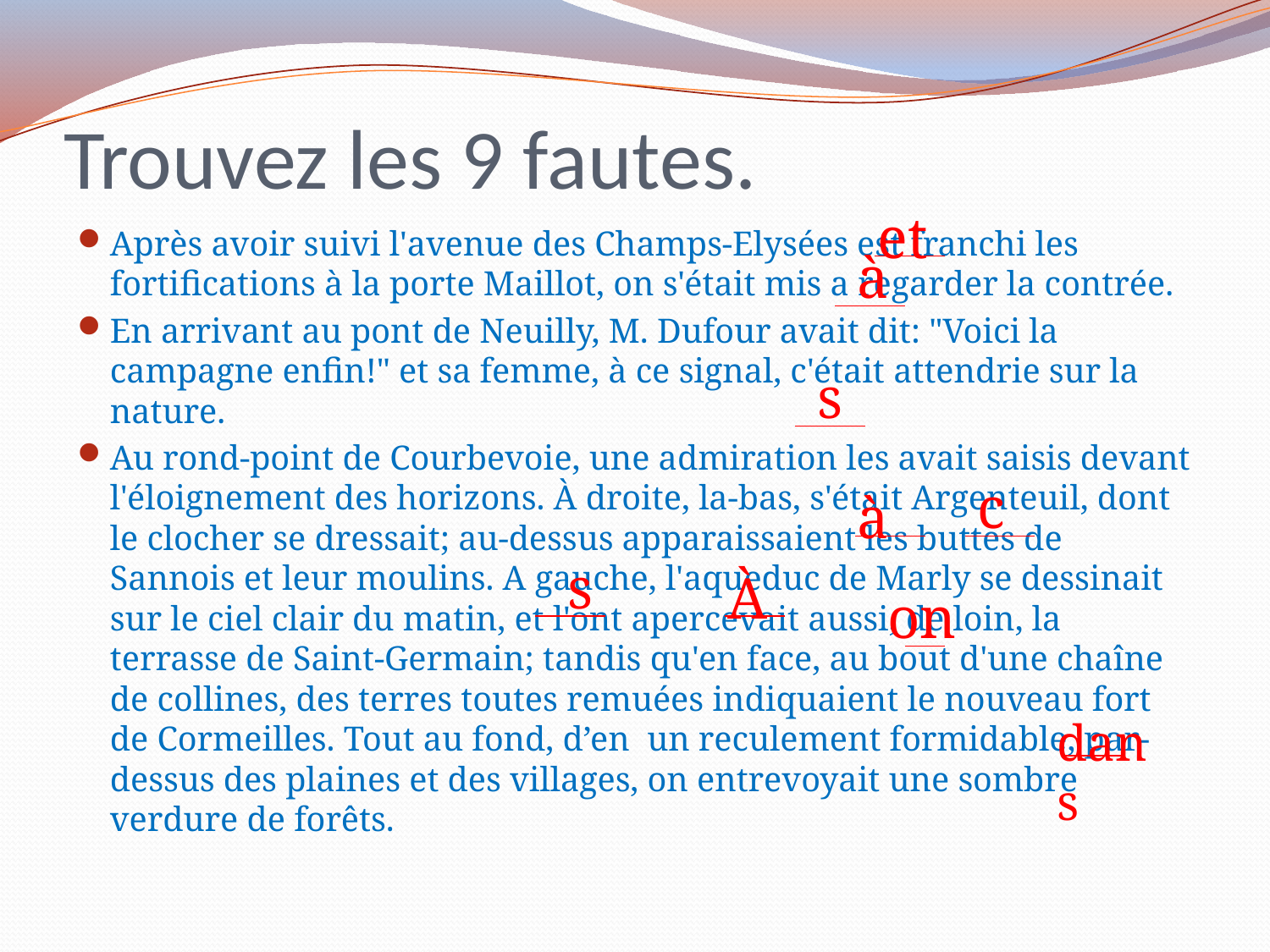

# Trouvez les 9 fautes.
et
Après avoir suivi l'avenue des Champs-Elysées est franchi les fortifications à la porte Maillot, on s'était mis a regarder la contrée.
En arrivant au pont de Neuilly, M. Dufour avait dit: "Voici la campagne enfin!" et sa femme, à ce signal, c'était attendrie sur la nature.
Au rond-point de Courbevoie, une admiration les avait saisis devant l'éloignement des horizons. À droite, la-bas, s'était Argenteuil, dont le clocher se dressait; au-dessus apparaissaient les buttes de Sannois et leur moulins. A gauche, l'aqueduc de Marly se dessinait sur le ciel clair du matin, et l'ont apercevait aussi, de loin, la terrasse de Saint-Germain; tandis qu'en face, au bout d'une chaîne de collines, des terres toutes remuées indiquaient le nouveau fort de Cormeilles. Tout au fond, d’en  un reculement formidable, par-dessus des plaines et des villages, on entrevoyait une sombre verdure de forêts.

à
s
c
à
s
À
on
dans